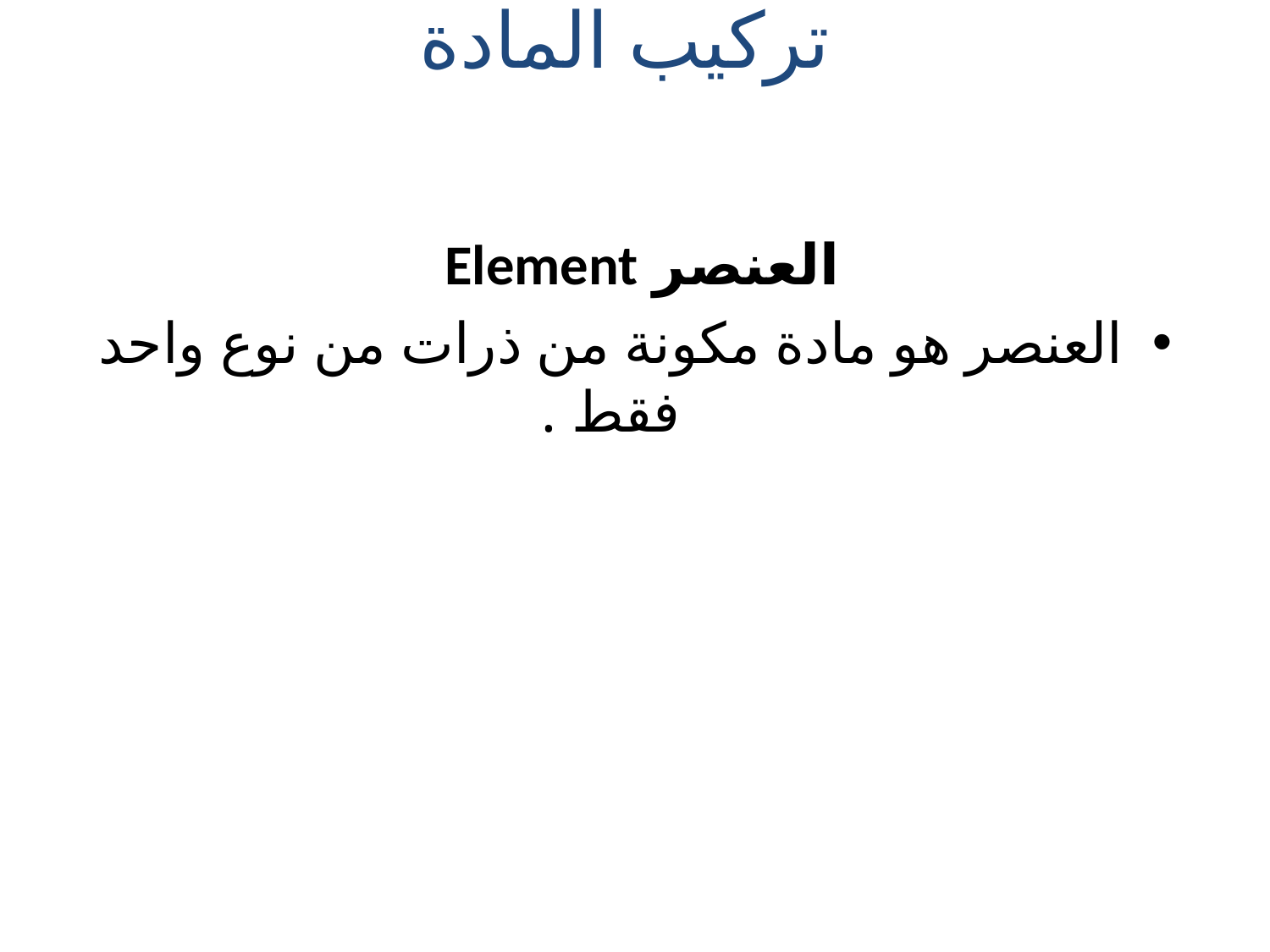

# تركيب المادة
العنصر Element
العنصر هو مادة مكونة من ذرات من نوع واحد فقط .